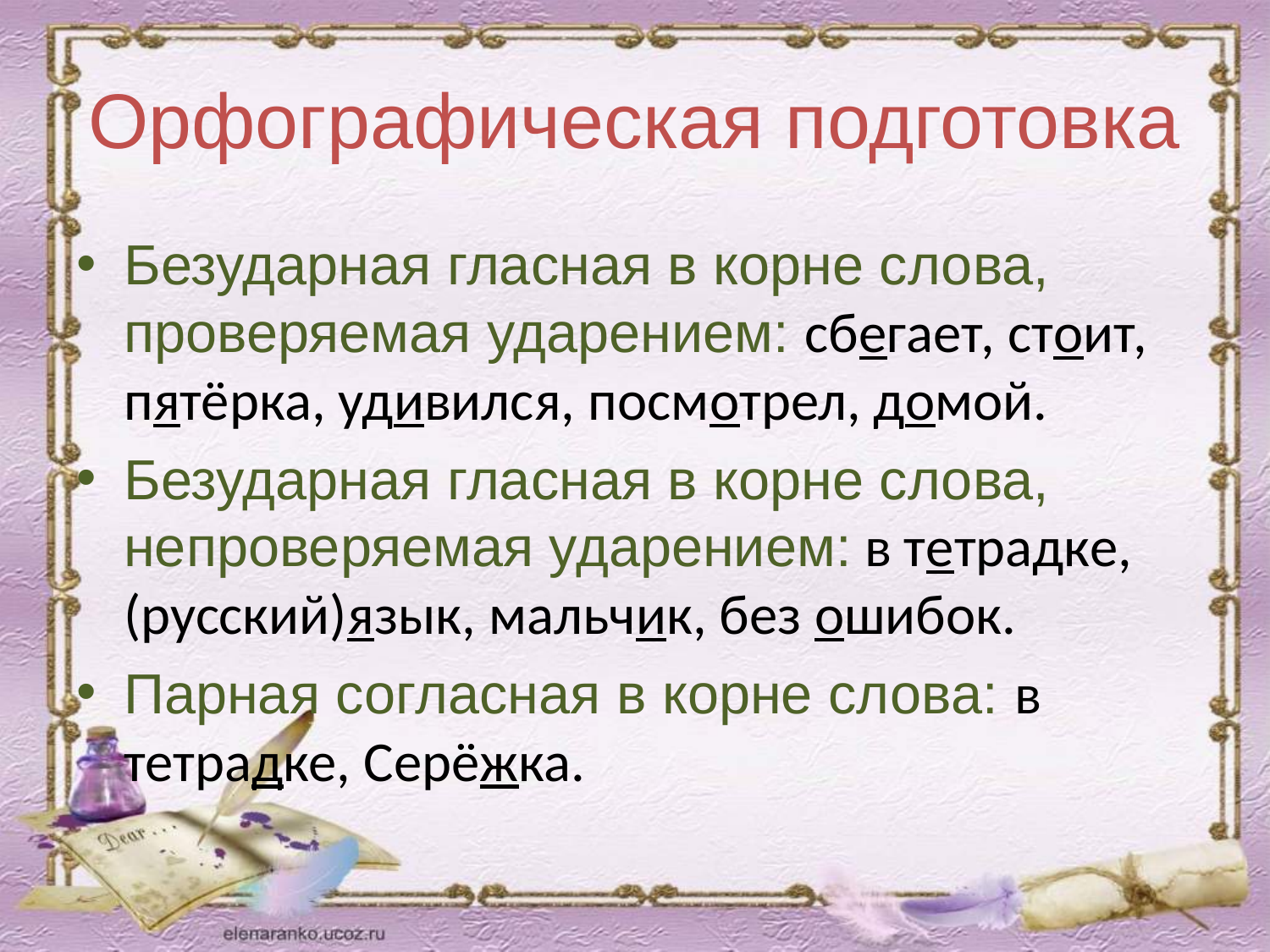

# Орфографическая подготовка
Безударная гласная в корне слова, проверяемая ударением: сбегает, стоит, пятёрка, удивился, посмотрел, домой.
Безударная гласная в корне слова, непроверяемая ударением: в тетрадке, (русский)язык, мальчик, без ошибок.
Парная согласная в корне слова: в тетрадке, Серёжка.